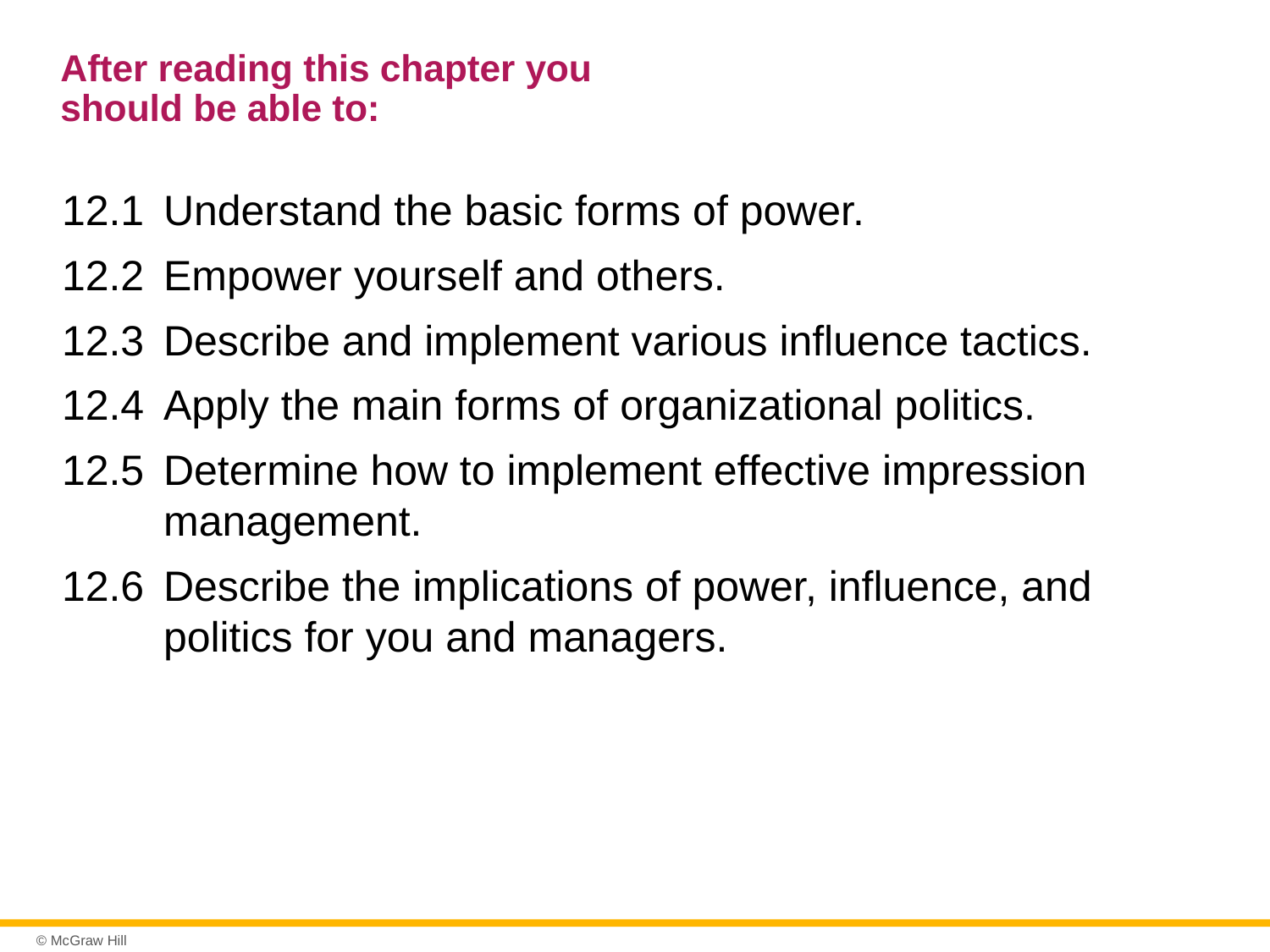

# After reading this chapter you should be able to:
12.1 	Understand the basic forms of power.
12.2 	Empower yourself and others.
12.3 	Describe and implement various influence tactics.
12.4 	Apply the main forms of organizational politics.
12.5 	Determine how to implement effective impression management.
12.6 	Describe the implications of power, influence, and politics for you and managers.